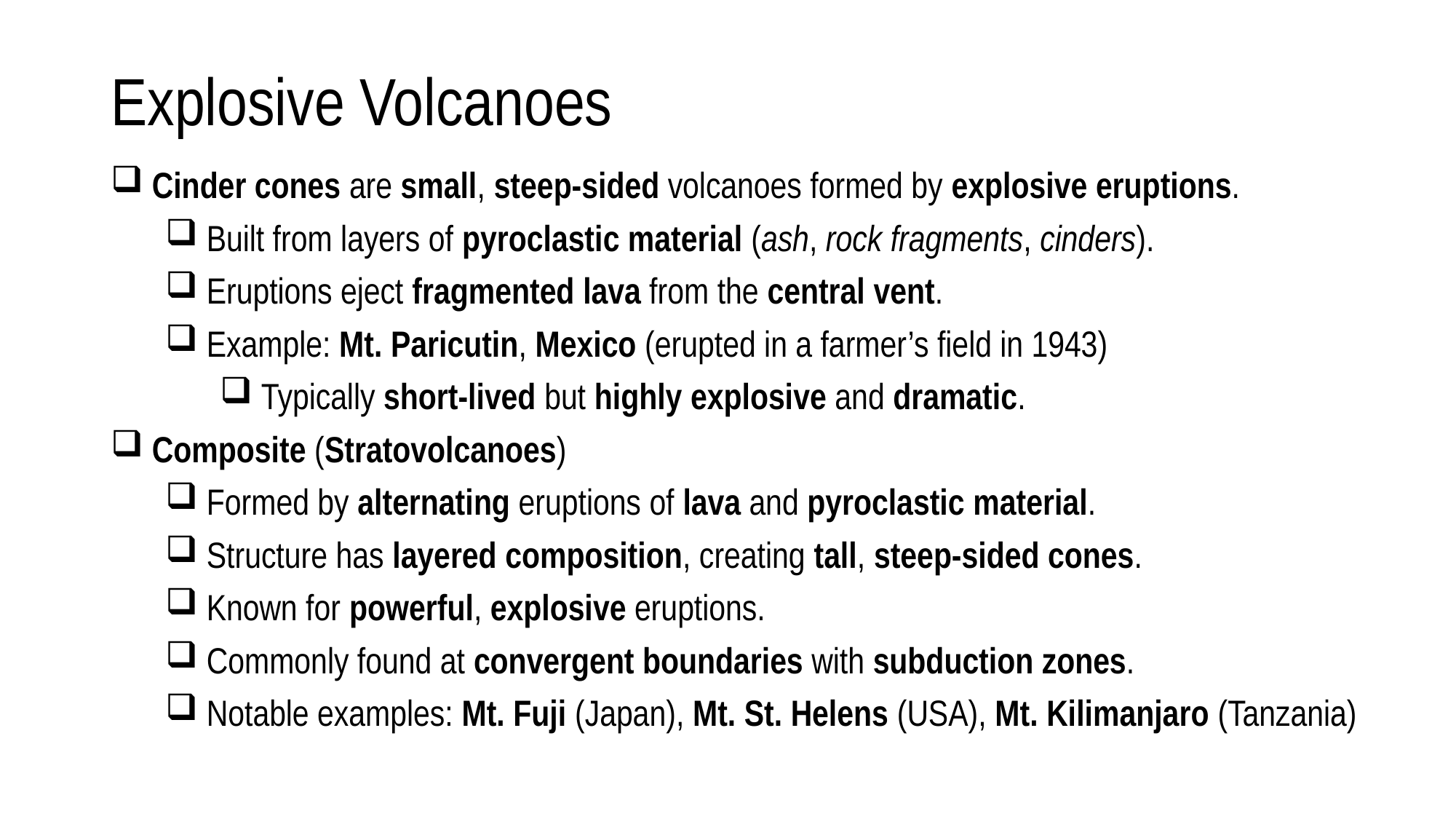

# Explosive Volcanoes
 Cinder cones are small, steep-sided volcanoes formed by explosive eruptions.
 Built from layers of pyroclastic material (ash, rock fragments, cinders).
 Eruptions eject fragmented lava from the central vent.
 Example: Mt. Paricutin, Mexico (erupted in a farmer’s field in 1943)
 Typically short-lived but highly explosive and dramatic.
 Composite (Stratovolcanoes)
 Formed by alternating eruptions of lava and pyroclastic material.
 Structure has layered composition, creating tall, steep-sided cones.
 Known for powerful, explosive eruptions.
 Commonly found at convergent boundaries with subduction zones.
 Notable examples: Mt. Fuji (Japan), Mt. St. Helens (USA), Mt. Kilimanjaro (Tanzania)